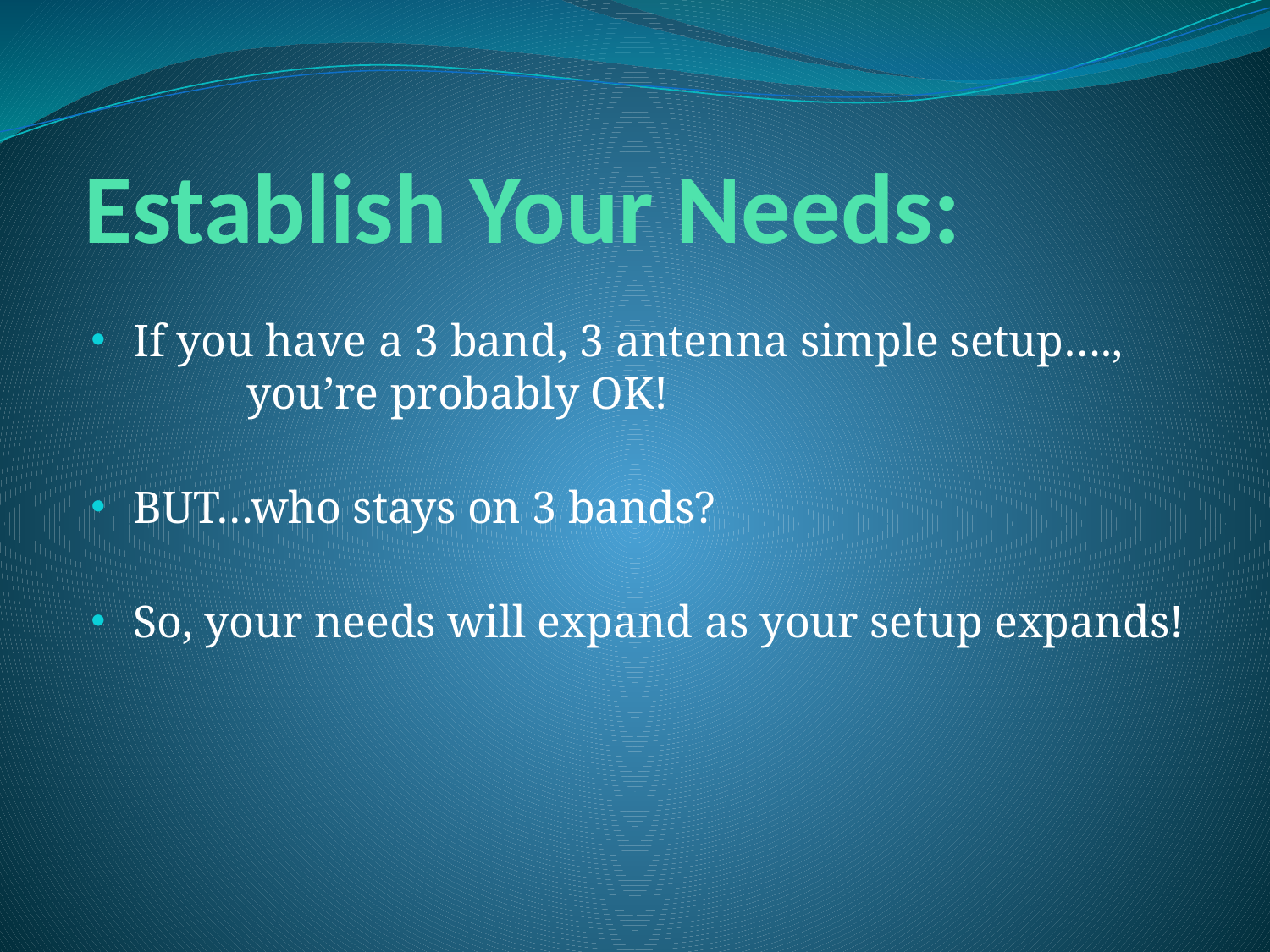

# Establish Your Needs:
If you have a 3 band, 3 antenna simple setup….,
	you’re probably OK!
BUT…who stays on 3 bands?
So, your needs will expand as your setup expands!